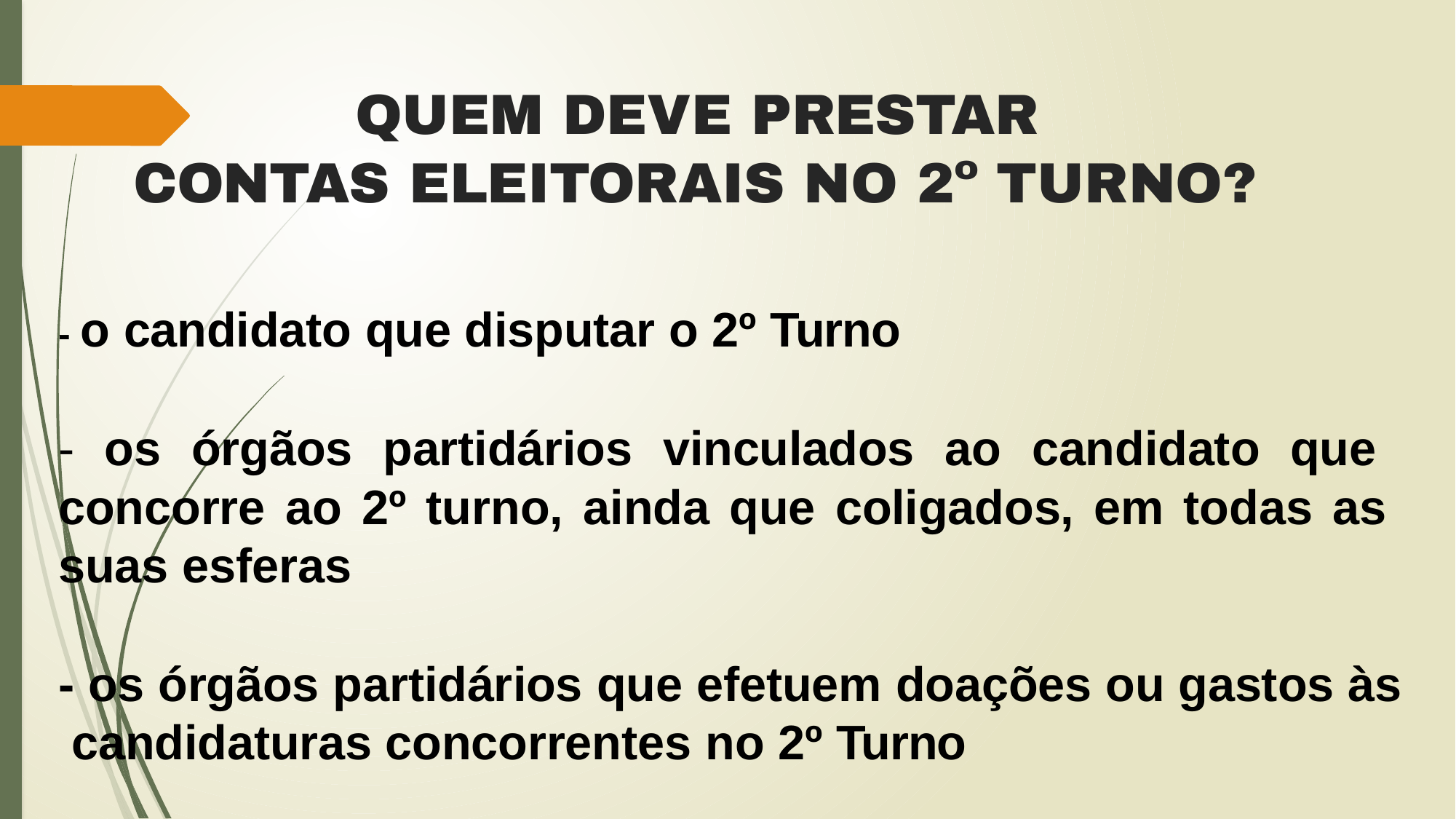

# QUEM DEVE PRESTAR  CONTAS ELEITORAIS NO 2º TURNO?
- o candidato que disputar o 2º Turno

- os órgãos partidários vinculados ao candidato que  concorre ao 2º turno, ainda que coligados, em todas as  suas esferas

- os órgãos partidários que efetuem doações ou gastos às  candidaturas concorrentes no 2º Turno